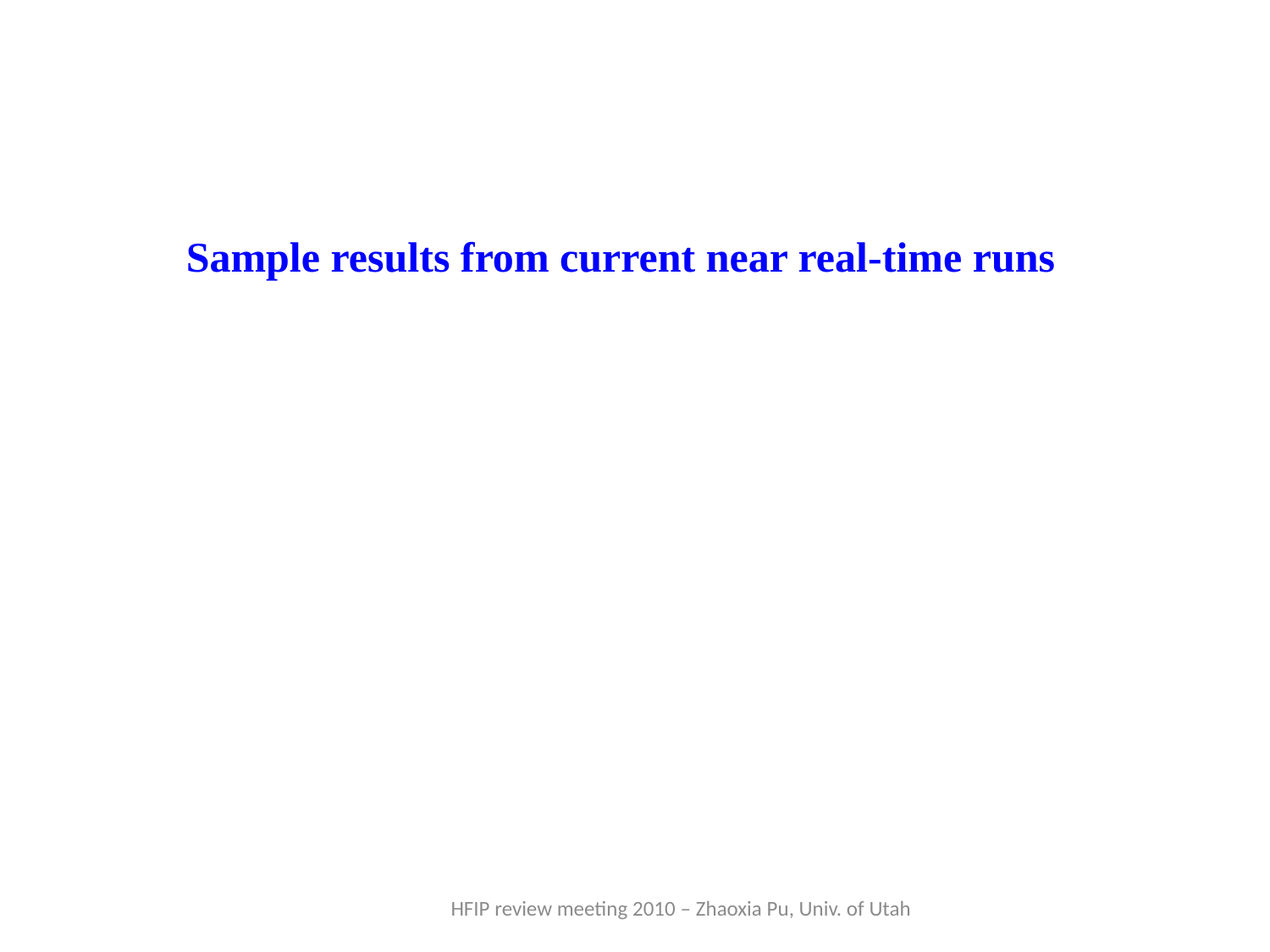

Sample results from current near real-time runs
HFIP review meeting 2010 – Zhaoxia Pu, Univ. of Utah